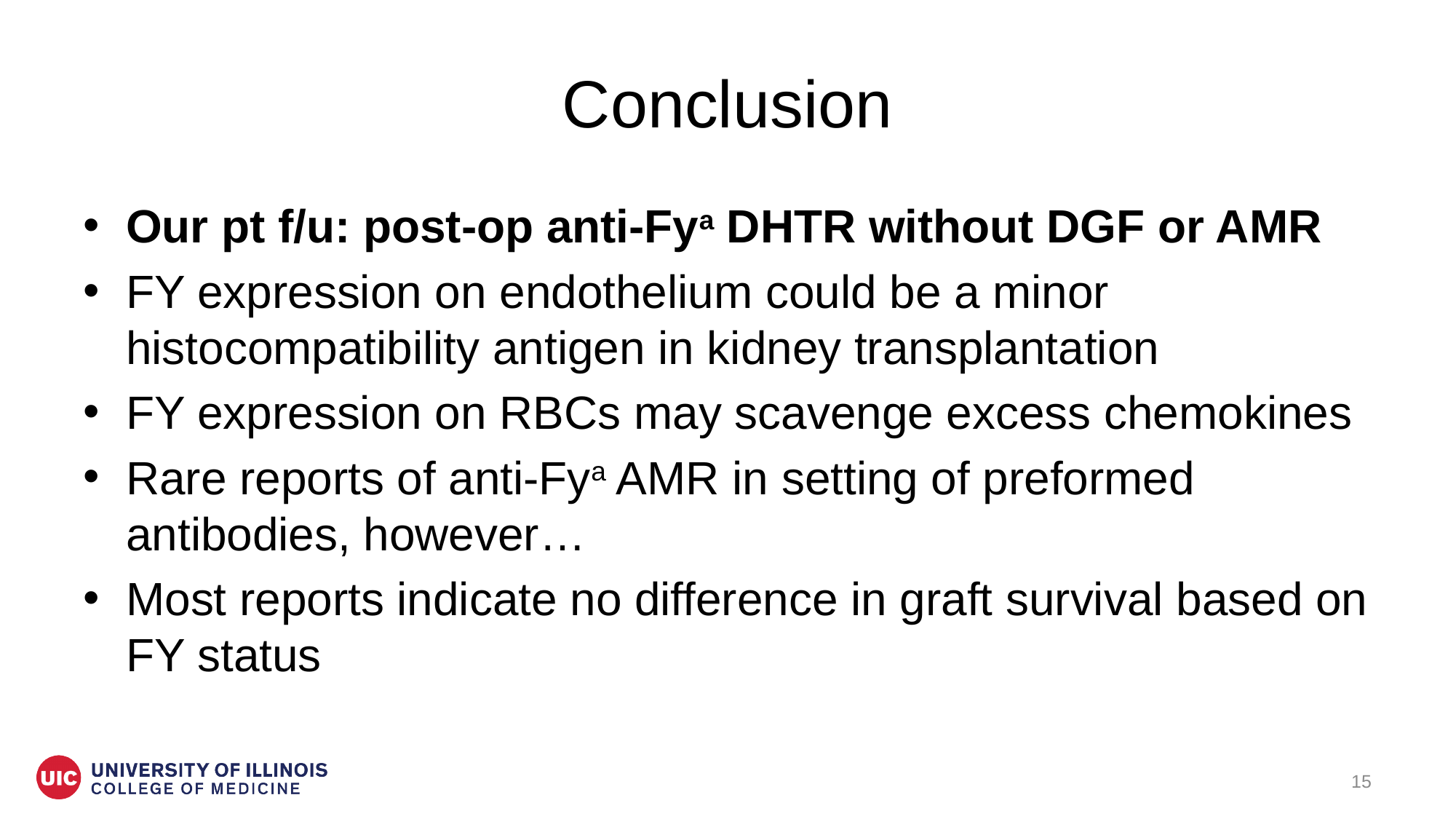

# Conclusion
Our pt f/u: post-op anti-Fya DHTR without DGF or AMR
FY expression on endothelium could be a minor histocompatibility antigen in kidney transplantation
FY expression on RBCs may scavenge excess chemokines
Rare reports of anti-Fya AMR in setting of preformed antibodies, however…
Most reports indicate no difference in graft survival based on FY status
15